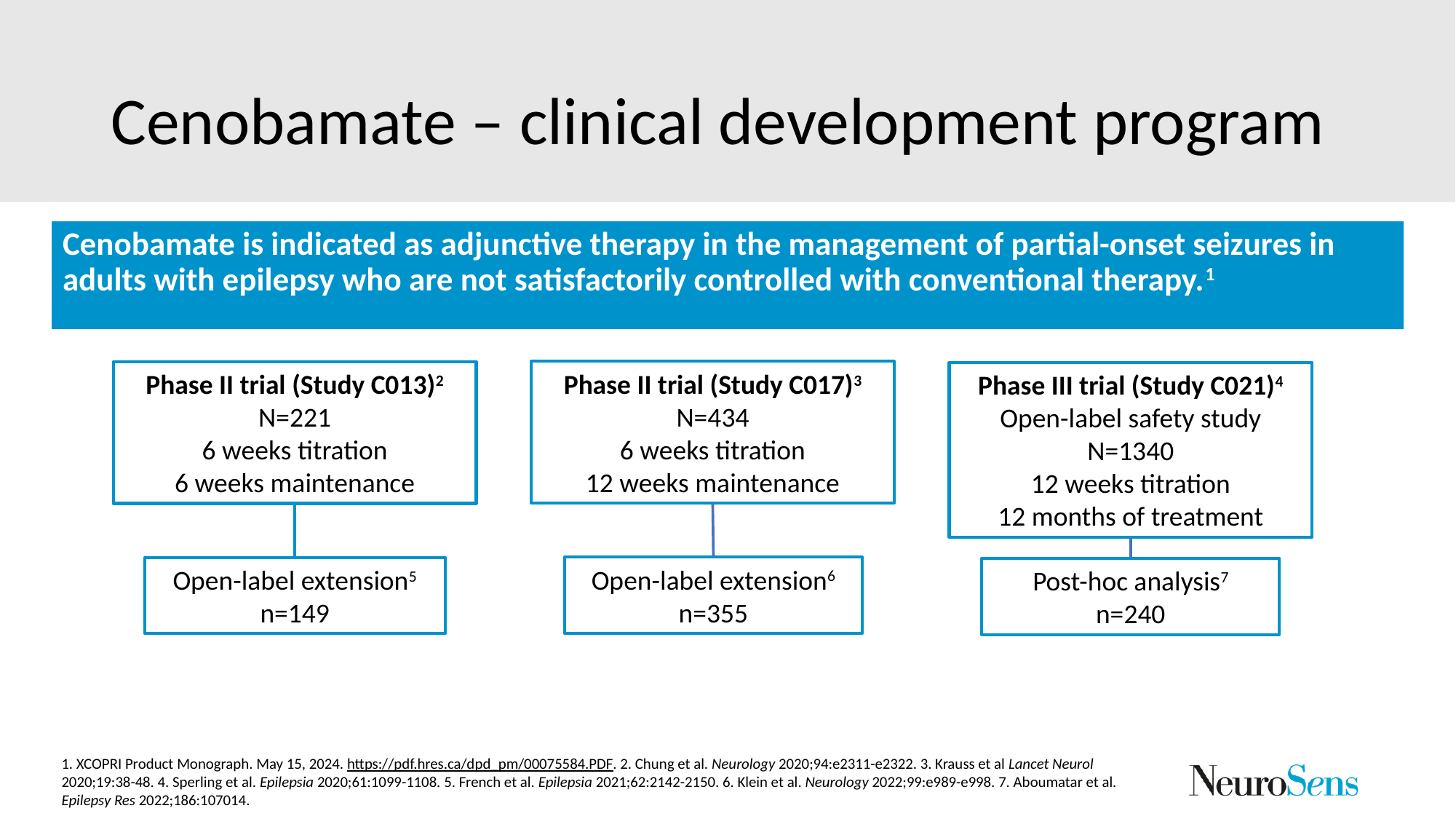

# Cenobamate – clinical development program
Cenobamate is indicated as adjunctive therapy in the management of partial-onset seizures in adults with epilepsy who are not satisfactorily controlled with conventional therapy.1

Phase II trial (Study C017)3
N=434
6 weeks titration
12 weeks maintenance
Phase II trial (Study C013)2
N=221
6 weeks titration
6 weeks maintenance
Phase III trial (Study C021)4
Open-label safety study
N=1340
12 weeks titration
12 months of treatment
Open-label extension6
n=355
Open-label extension5
n=149
Post-hoc analysis7
n=240
1. XCOPRI Product Monograph. May 15, 2024. https://pdf.hres.ca/dpd_pm/00075584.PDF. 2. Chung et al. Neurology 2020;94:e2311-e2322. 3. Krauss et al Lancet Neurol 2020;19:38-48. 4. Sperling et al. Epilepsia 2020;61:1099-1108. 5. French et al. Epilepsia 2021;62:2142-2150. 6. Klein et al. Neurology 2022;99:e989-e998. 7. Aboumatar et al. Epilepsy Res 2022;186:107014.